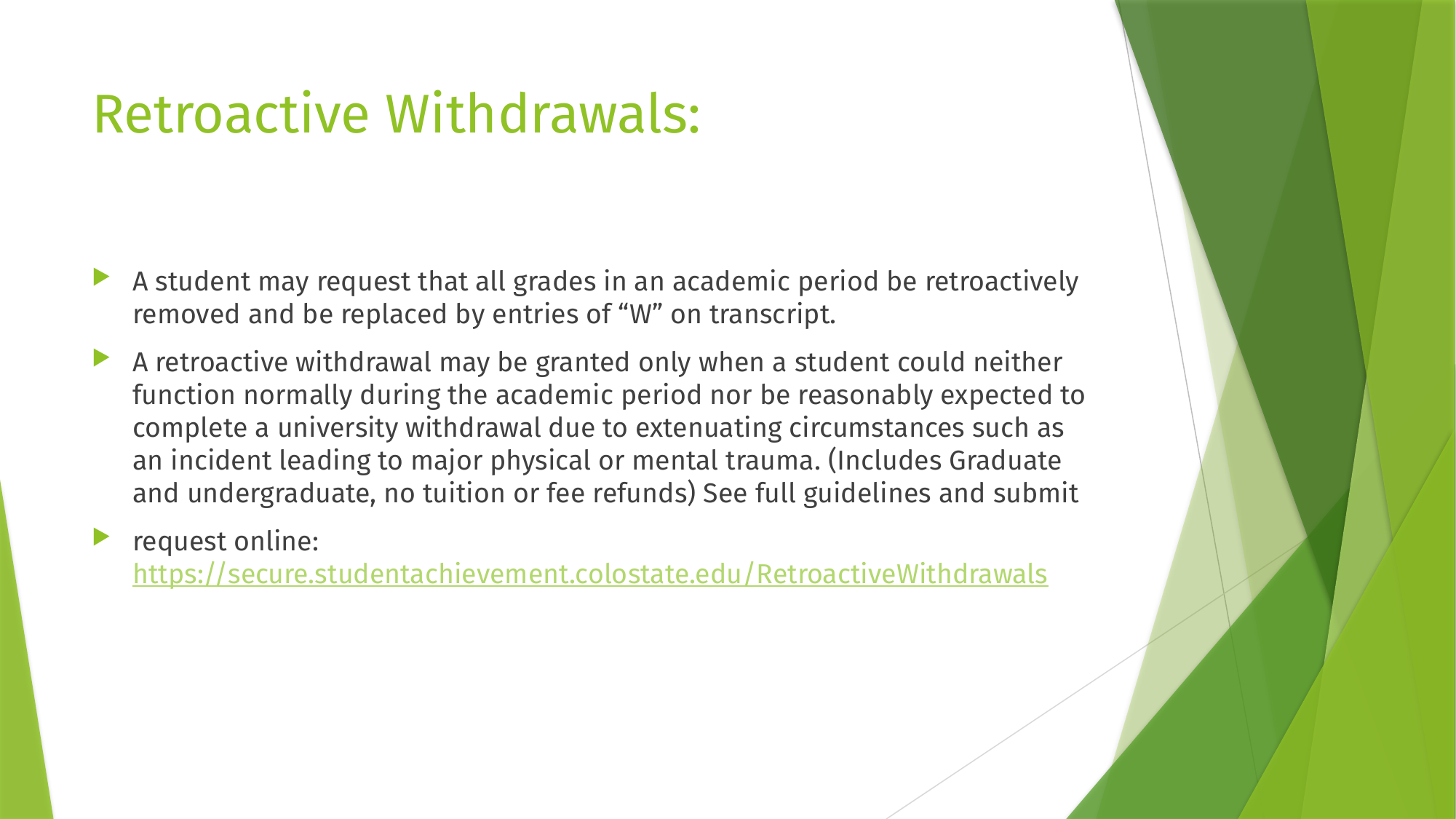

# Retroactive Withdrawals:
A student may request that all grades in an academic period be retroactively removed and be replaced by entries of “W” on transcript.
A retroactive withdrawal may be granted only when a student could neither function normally during the academic period nor be reasonably expected to complete a university withdrawal due to extenuating circumstances such as an incident leading to major physical or mental trauma. (Includes Graduate and undergraduate, no tuition or fee refunds) See full guidelines and submit
request online:  https://secure.studentachievement.colostate.edu/RetroactiveWithdrawals